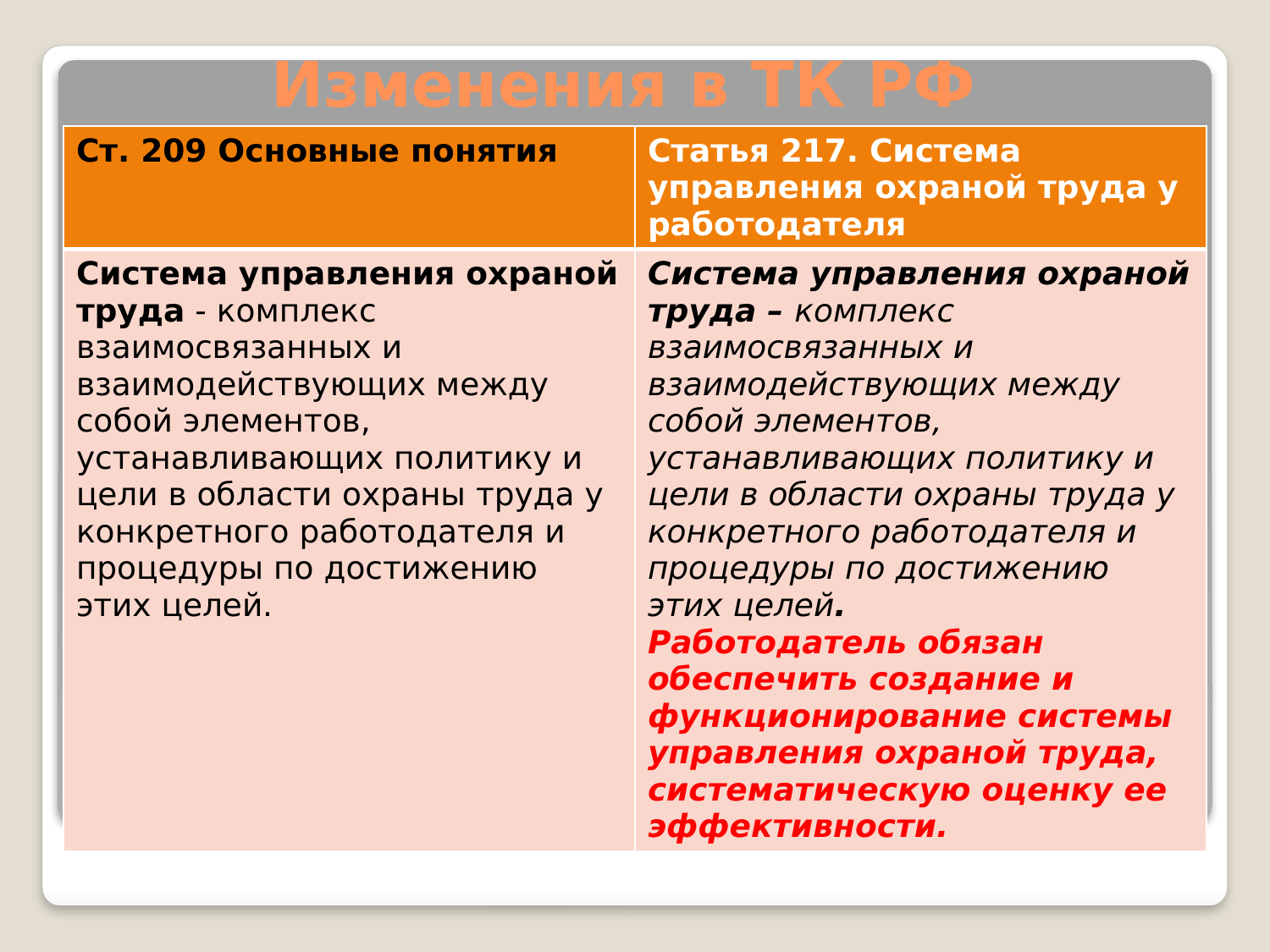

# Изменения в ТК РФ
| Ст. 209 Основные понятия | Статья 217. Система управления охраной труда у работодателя |
| --- | --- |
| Система управления охраной труда - комплекс взаимосвязанных и взаимодействующих между собой элементов, устанавливающих политику и цели в области охраны труда у конкретного работодателя и процедуры по достижению этих целей. | Система управления охраной труда – комплекс взаимосвязанных и взаимодействующих между собой элементов, устанавливающих политику и цели в области охраны труда у конкретного работодателя и процедуры по достижению этих целей. Работодатель обязан обеспечить создание и функционирование системы управления охраной труда, систематическую оценку ее эффективности. |